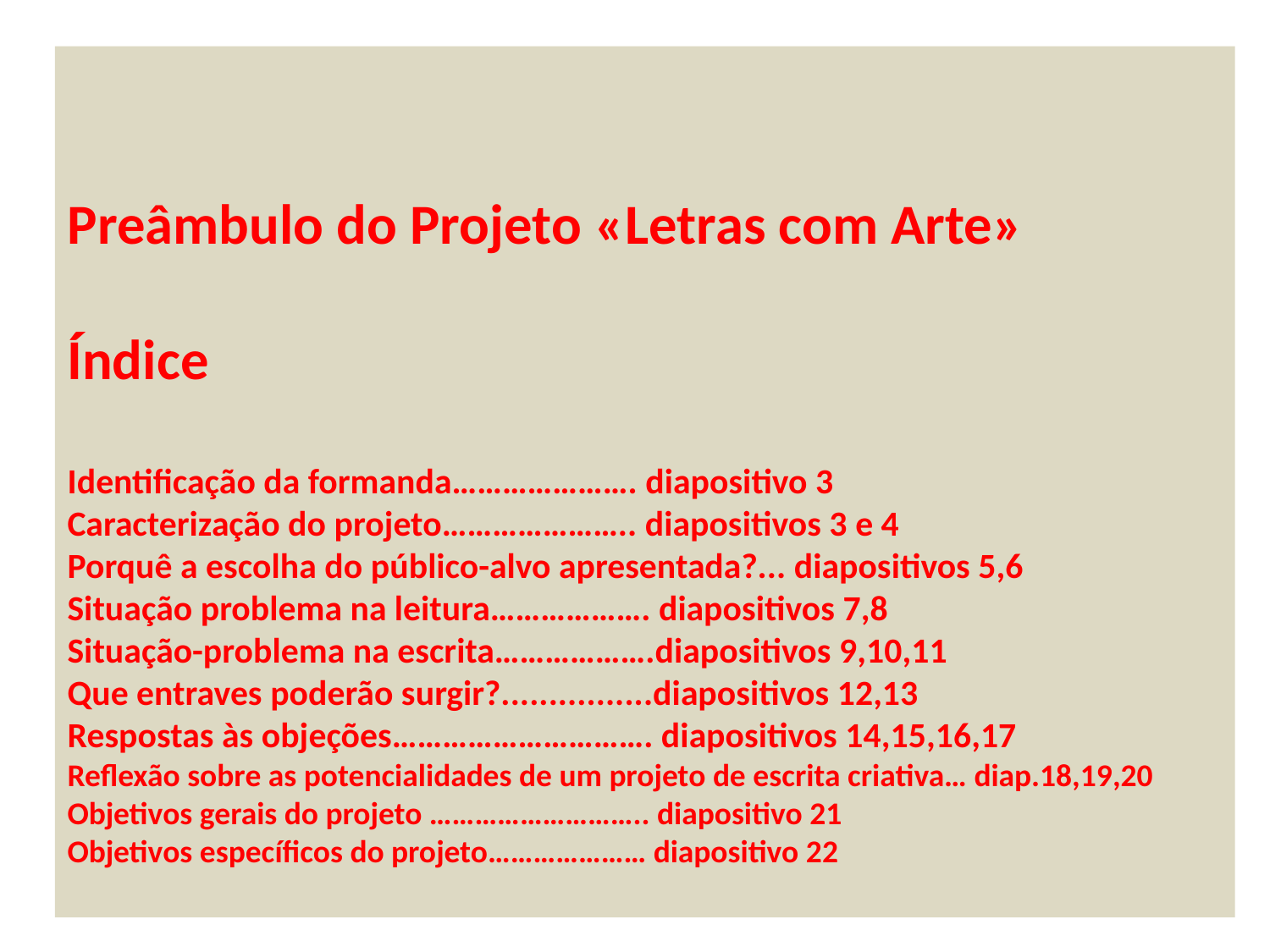

Preâmbulo do Projeto «Letras com Arte»

Índice

Identificação da formanda…………………. diapositivo 3
Caracterização do projeto………………….. diapositivos 3 e 4
Porquê a escolha do público-alvo apresentada?... diapositivos 5,6
Situação problema na leitura………………. diapositivos 7,8
Situação-problema na escrita……………….diapositivos 9,10,11
Que entraves poderão surgir?................diapositivos 12,13
Respostas às objeções…………………………. diapositivos 14,15,16,17
Reflexão sobre as potencialidades de um projeto de escrita criativa… diap.18,19,20
Objetivos gerais do projeto ……………………….. diapositivo 21
Objetivos específicos do projeto………………… diapositivo 22